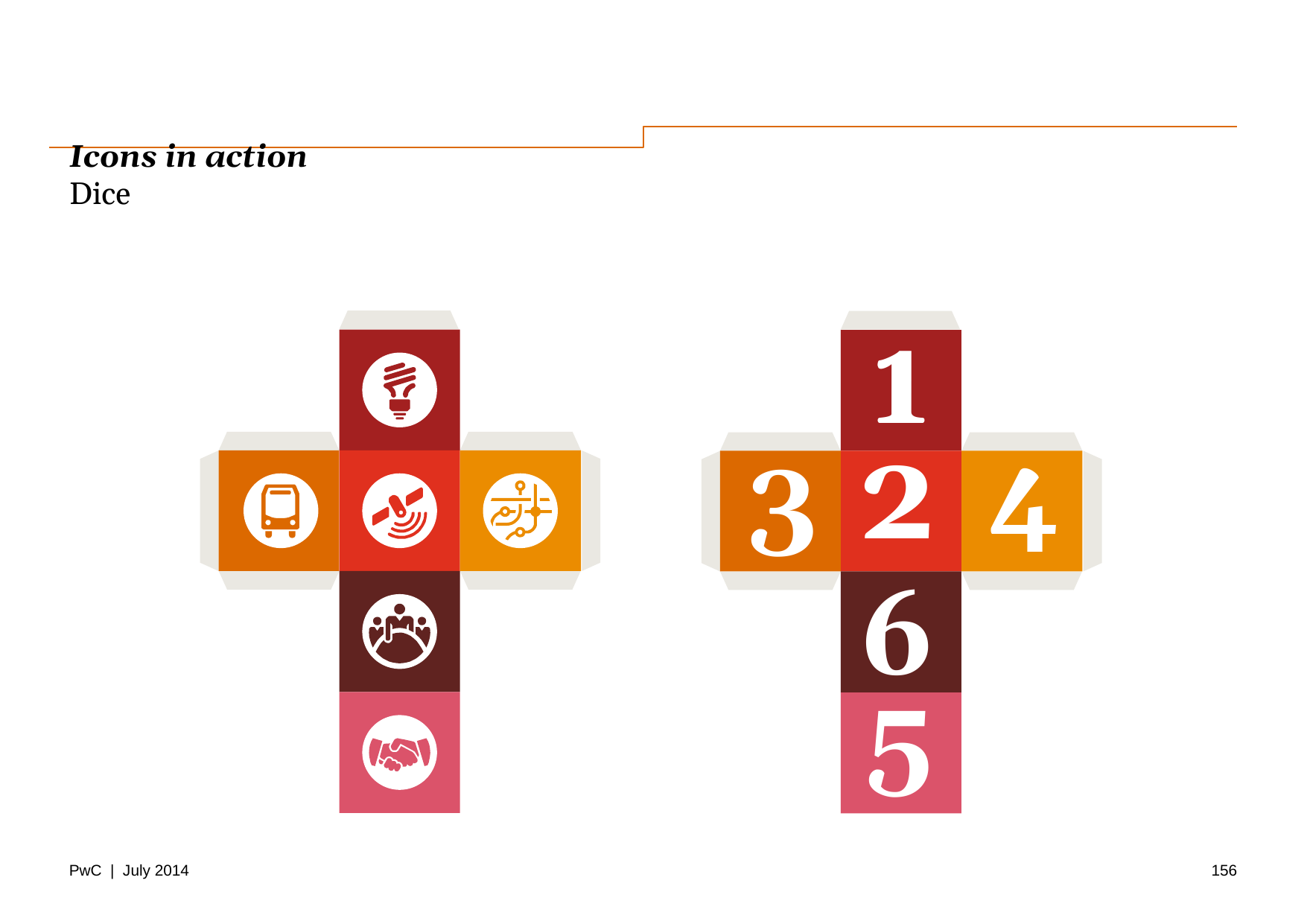

# Icons in action Dice
1
2
4
3
6
5

156